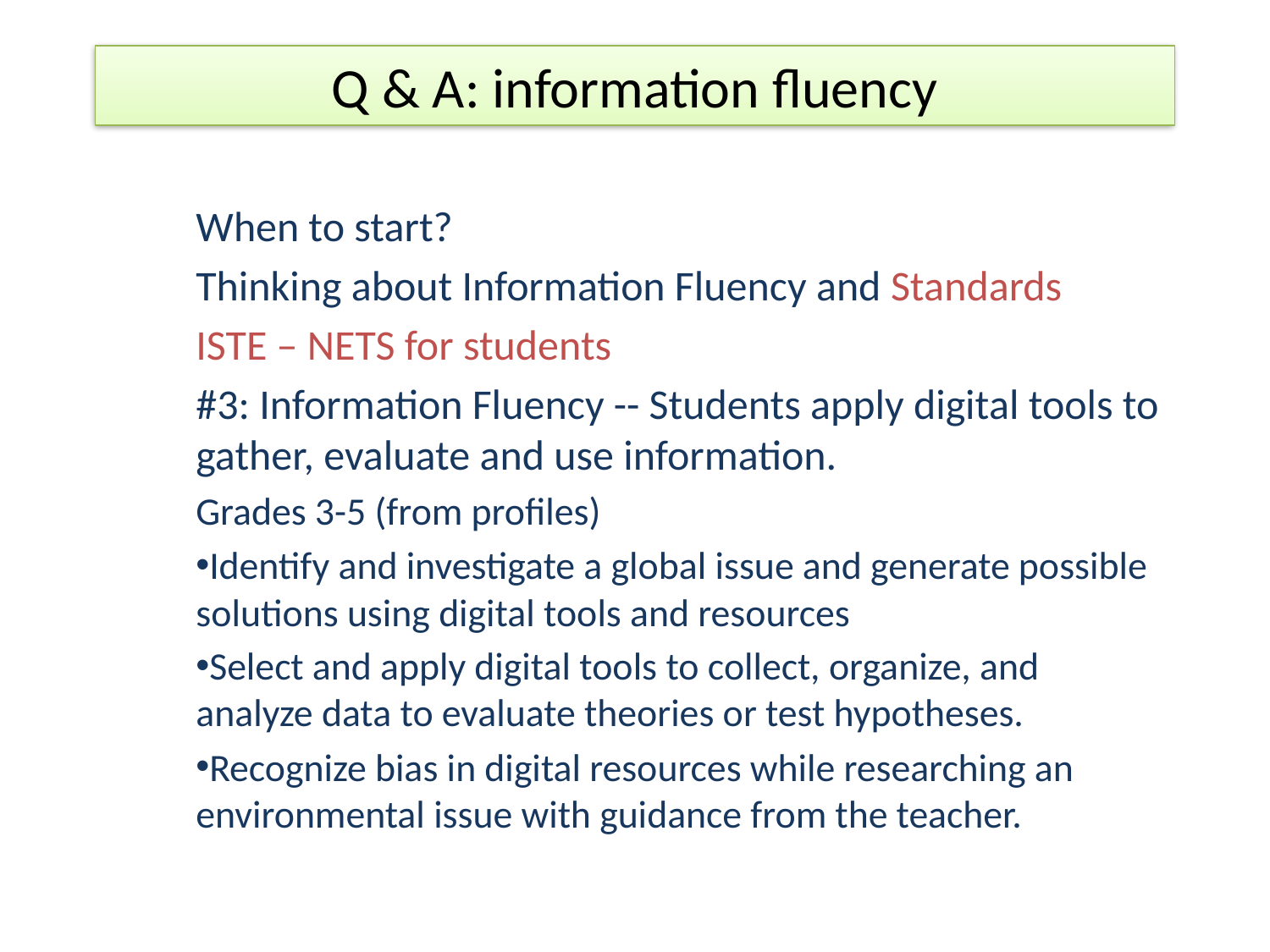

Q & A: information fluency
When to start?
Thinking about Information Fluency and Standards
ISTE – NETS for students
#3: Information Fluency -- Students apply digital tools to gather, evaluate and use information.
Grades 3-5 (from profiles)
Identify and investigate a global issue and generate possible solutions using digital tools and resources
Select and apply digital tools to collect, organize, and analyze data to evaluate theories or test hypotheses.
Recognize bias in digital resources while researching an environmental issue with guidance from the teacher.